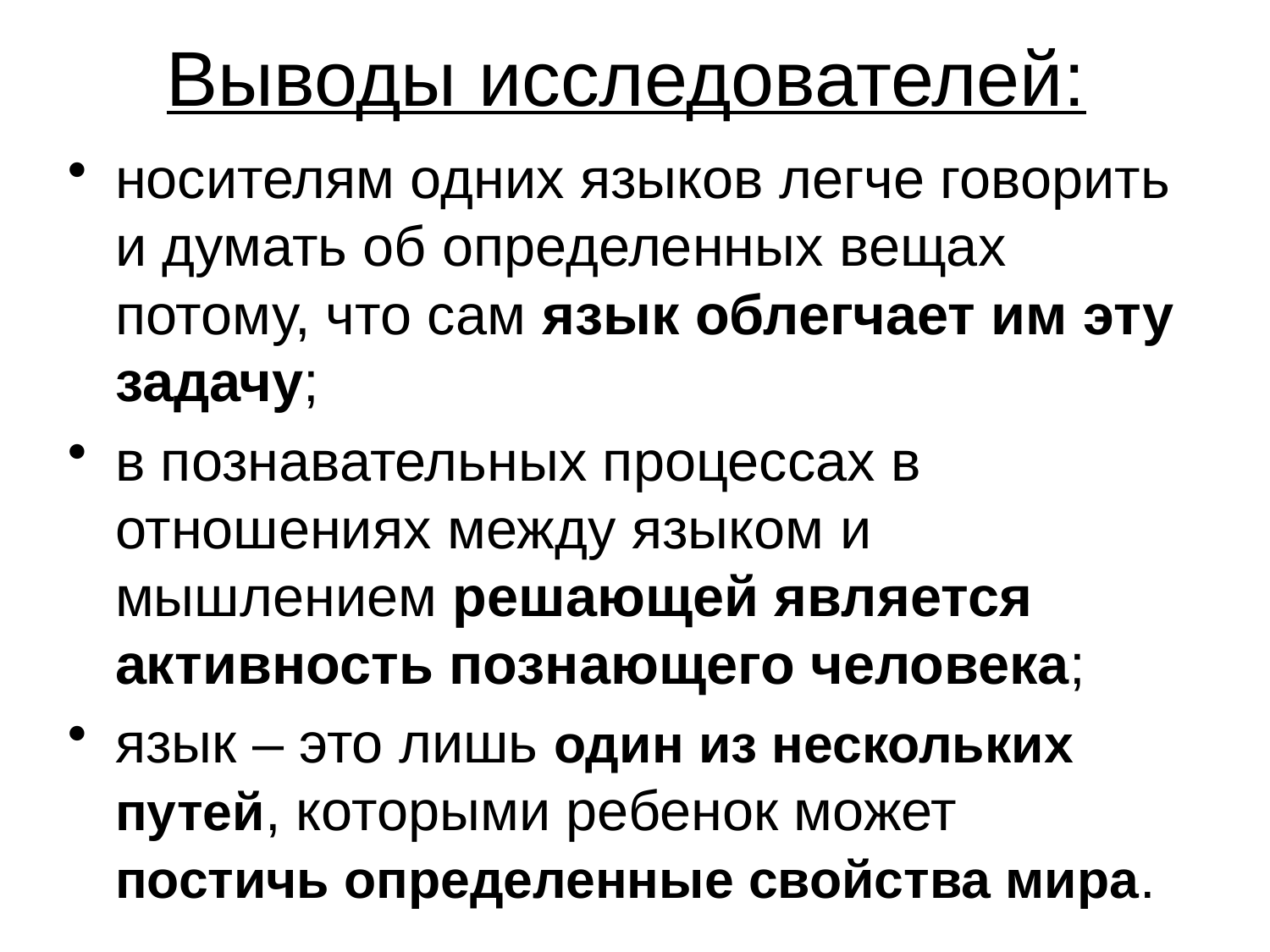

# Выводы исследователей:
носителям одних языков легче говорить и думать об определенных вещах потому, что сам язык облегчает им эту задачу;
в познавательных процессах в отношениях между языком и мышлением решающей является активность познающего человека;
язык – это лишь один из нескольких путей, которыми ребенок может постичь определенные свойства мира.